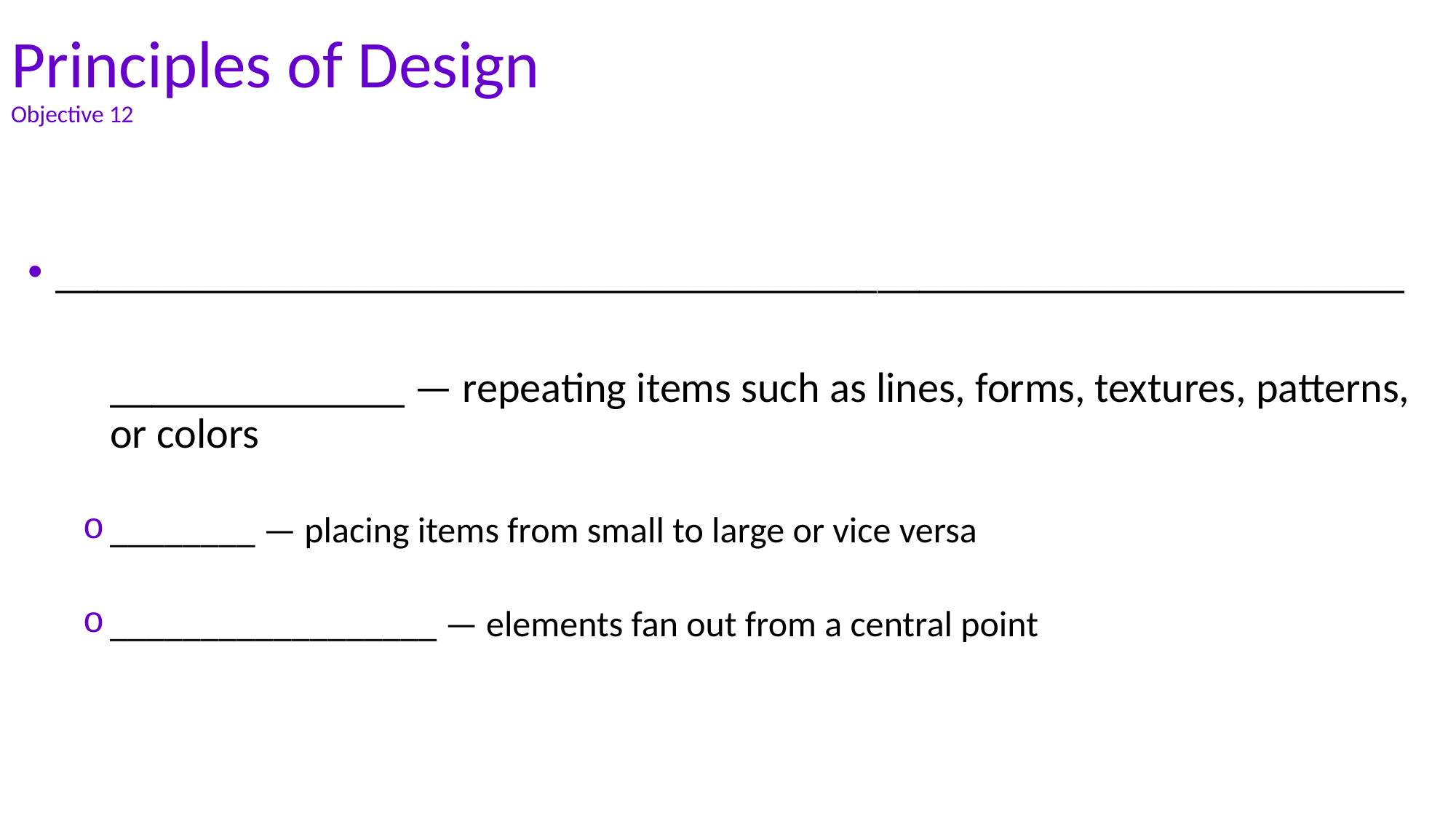

# Principles of Design Objective 12
________________________________________________________________

______________ — repeating items such as lines, forms, textures, patterns, or colors

________ — placing items from small to large or vice versa

__________________ — elements fan out from a central point